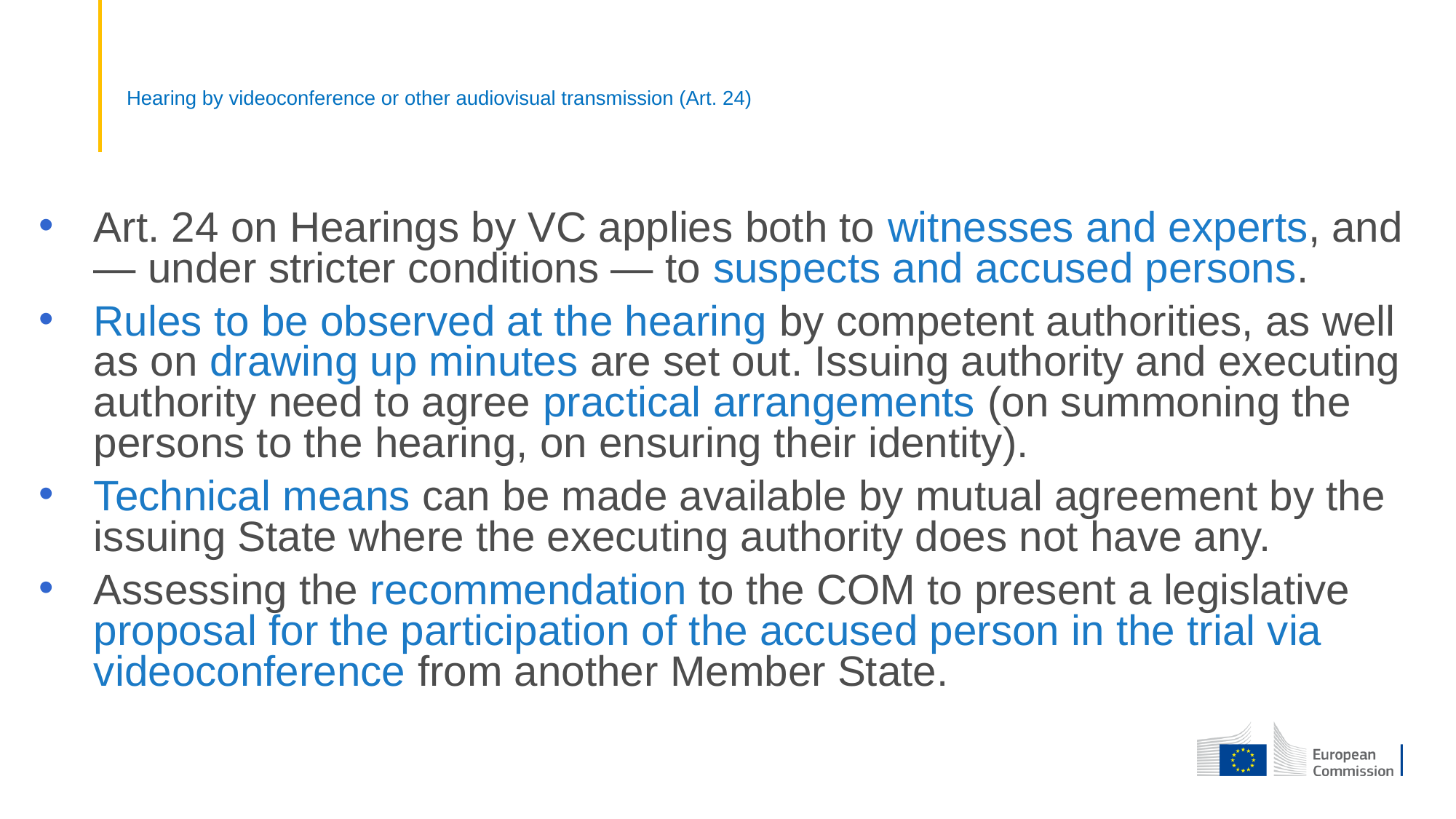

# Hearing by videoconference or other audiovisual transmission (Art. 24)

Art. 24 on Hearings by VC applies both to witnesses and experts, and — under stricter conditions — to suspects and accused persons.
Rules to be observed at the hearing by competent authorities, as well as on drawing up minutes are set out. Issuing authority and executing authority need to agree practical arrangements (on summoning the persons to the hearing, on ensuring their identity).
Technical means can be made available by mutual agreement by the issuing State where the executing authority does not have any.
Assessing the recommendation to the COM to present a legislative proposal for the participation of the accused person in the trial via videoconference from another Member State.